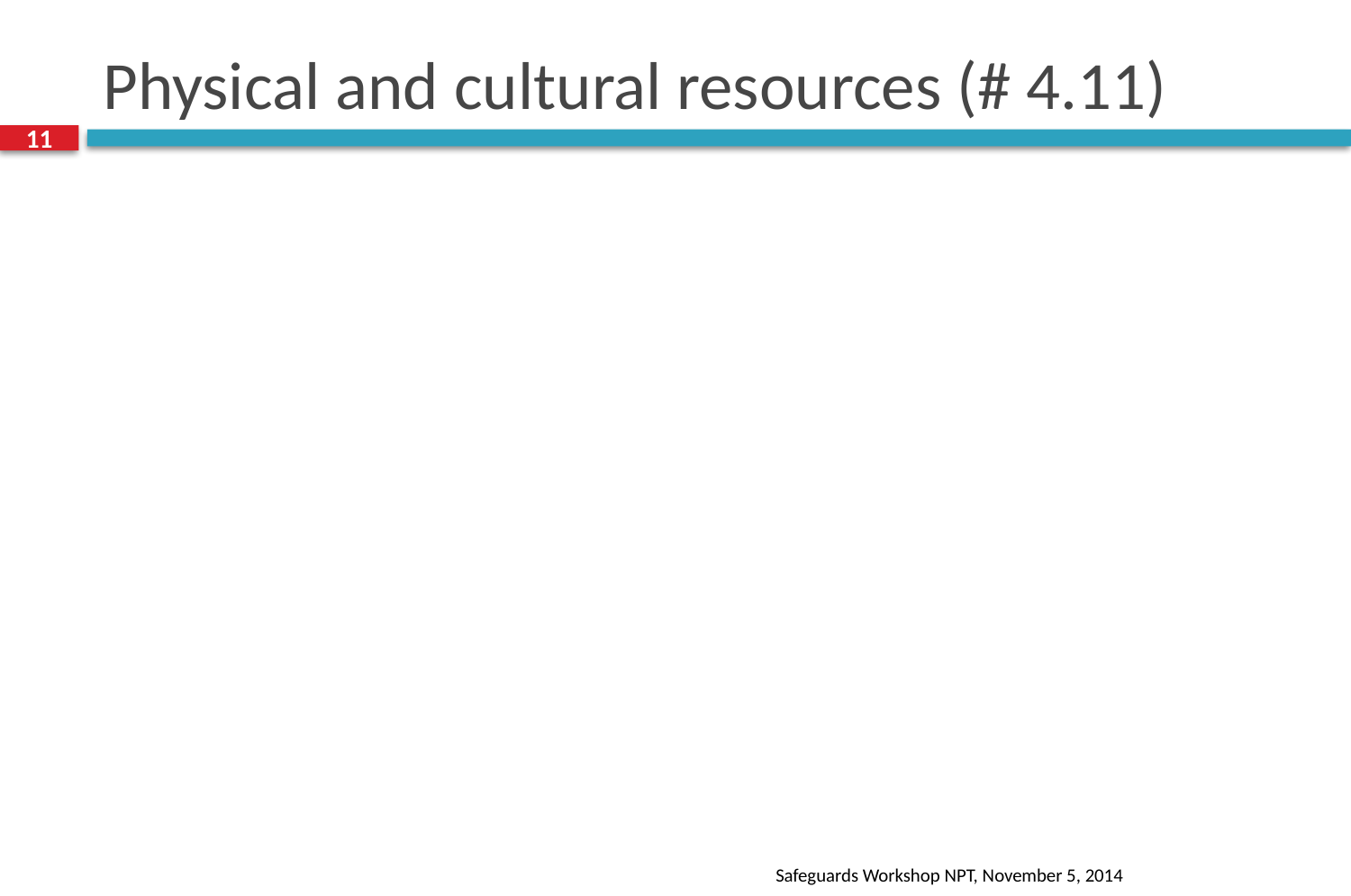

# Physical and cultural resources (# 4.11)
11